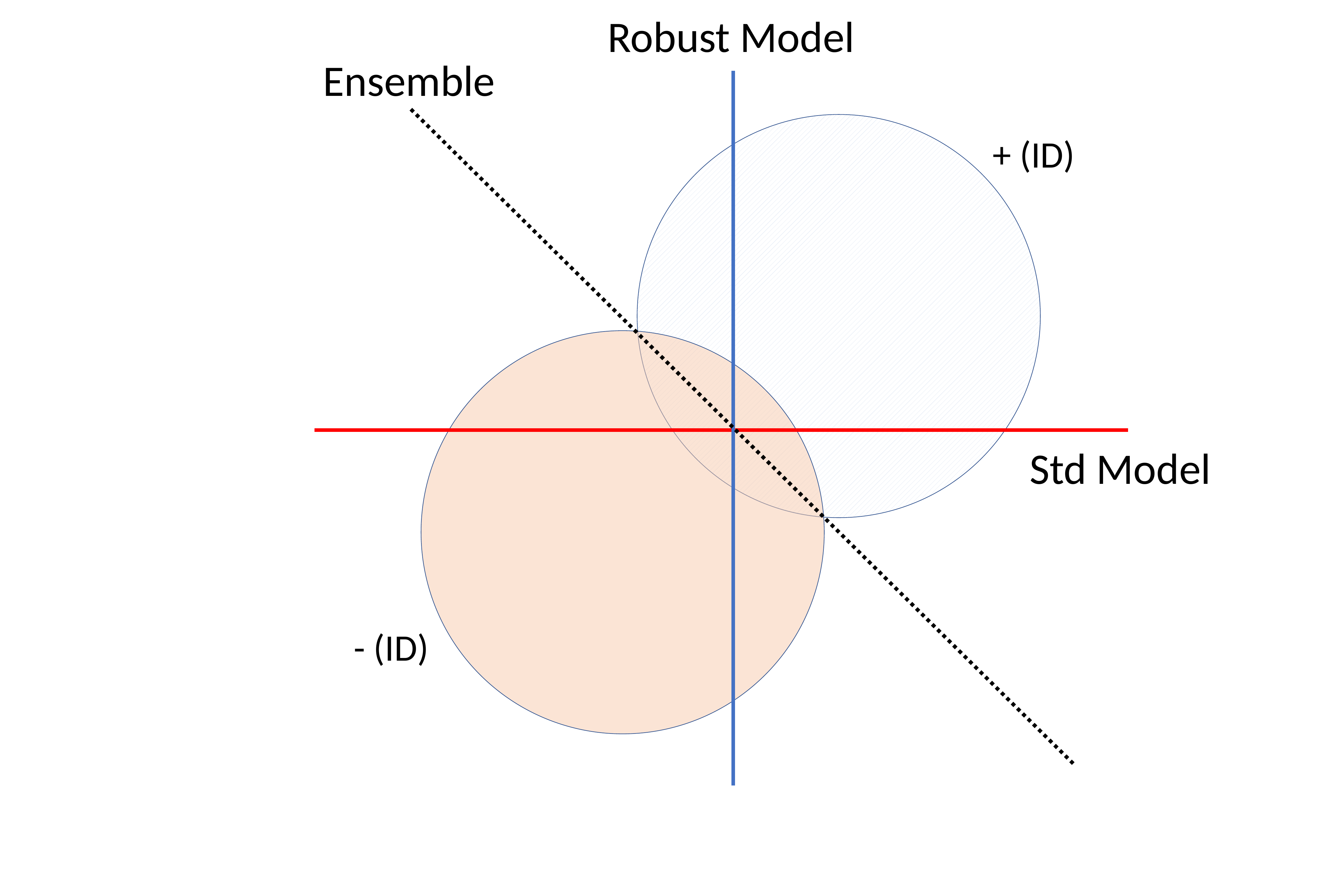

Robust Model
Ensemble

+ (ID)

Std Model
- (ID)